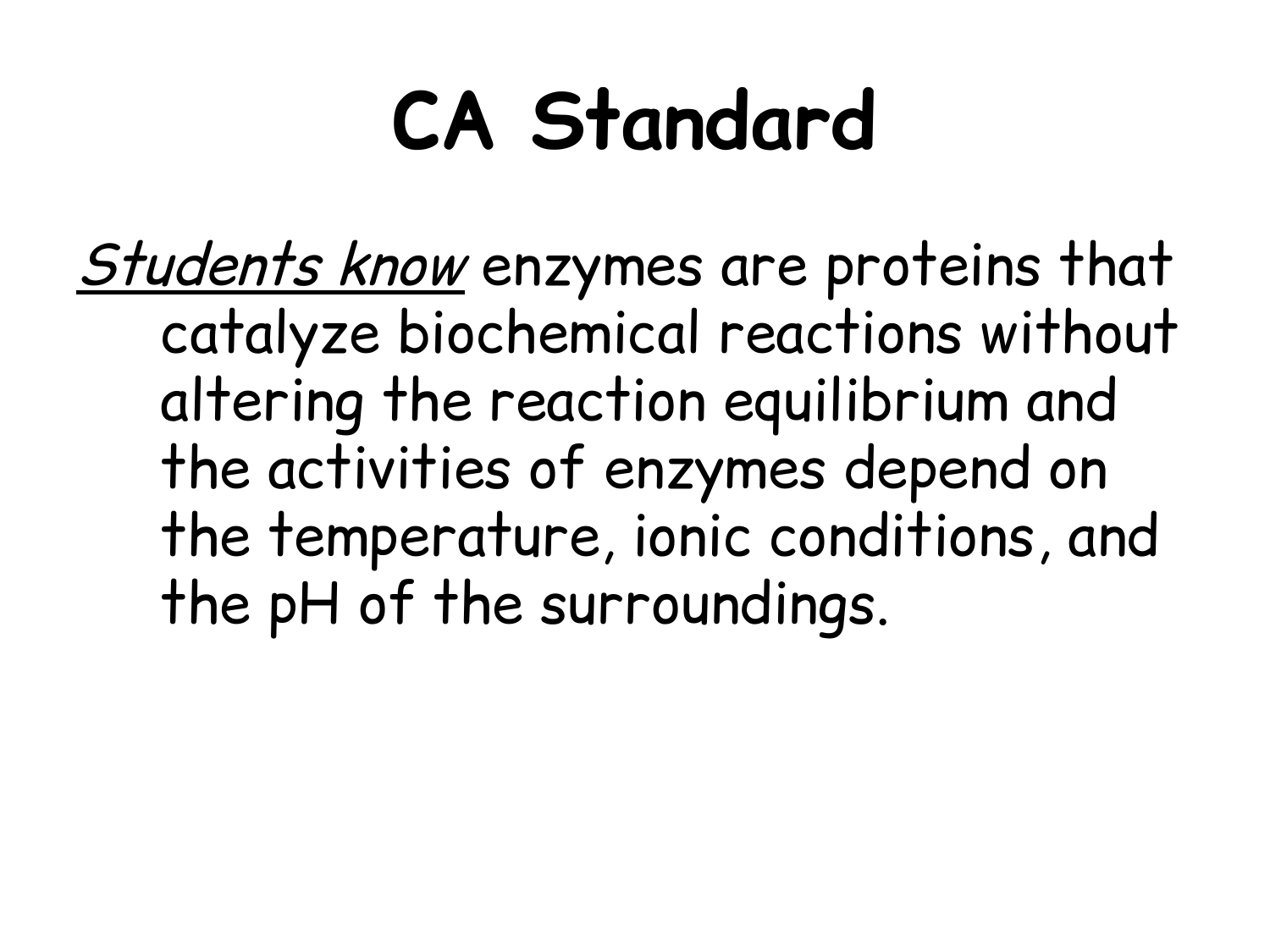

# CA Standard
Students know enzymes are proteins that catalyze biochemical reactions without altering the reaction equilibrium and the activities of enzymes depend on the temperature, ionic conditions, and the pH of the surroundings.